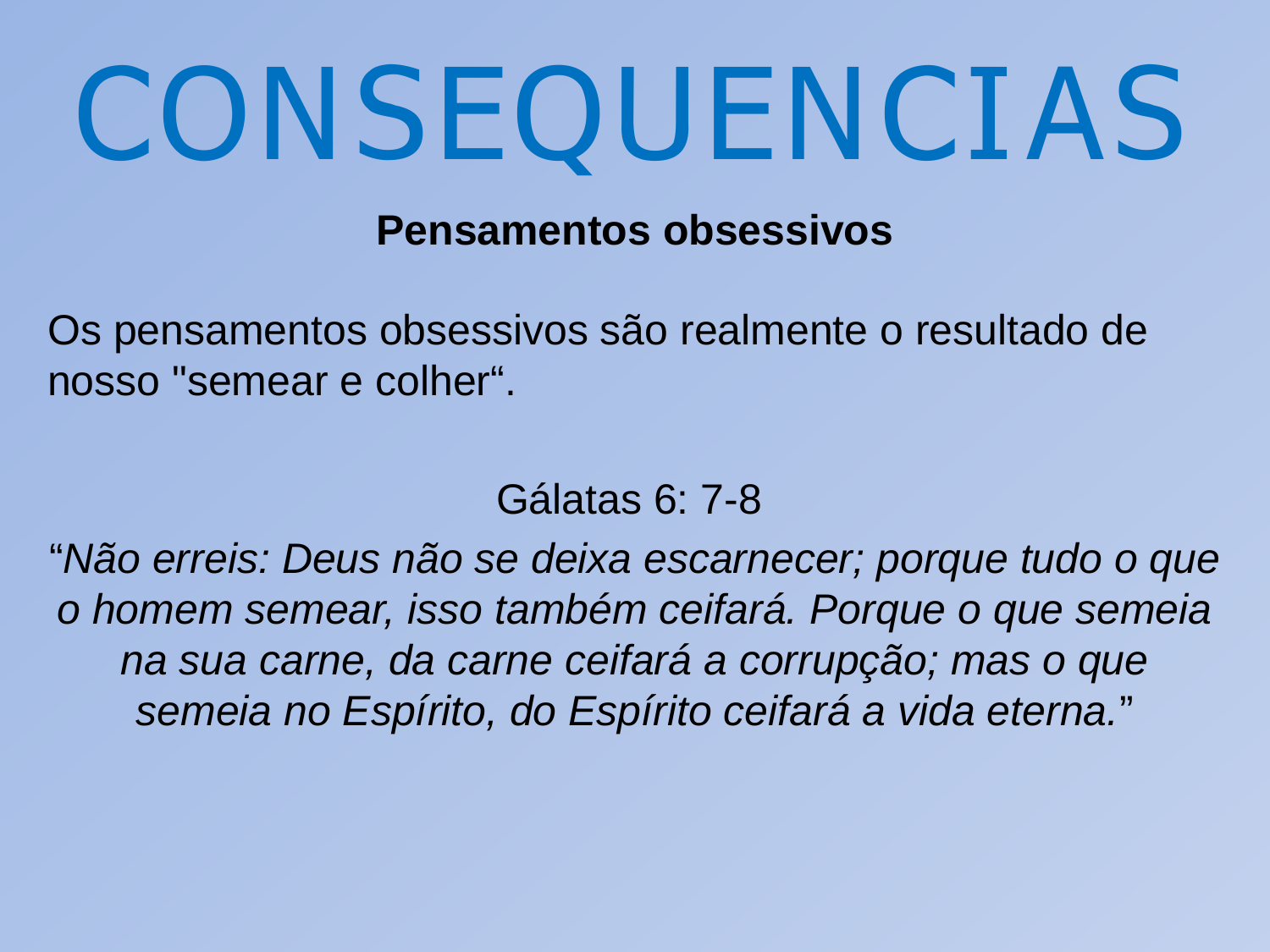

CONSEQUENCIAS

Pensamentos obsessivos

Os pensamentos obsessivos são realmente o resultado de nosso "semear e colher“.

Gálatas 6: 7-8
“Não erreis: Deus não se deixa escarnecer; porque tudo o que o homem semear, isso também ceifará. Porque o que semeia na sua carne, da carne ceifará a corrupção; mas o que semeia no Espírito, do Espírito ceifará a vida eterna.”